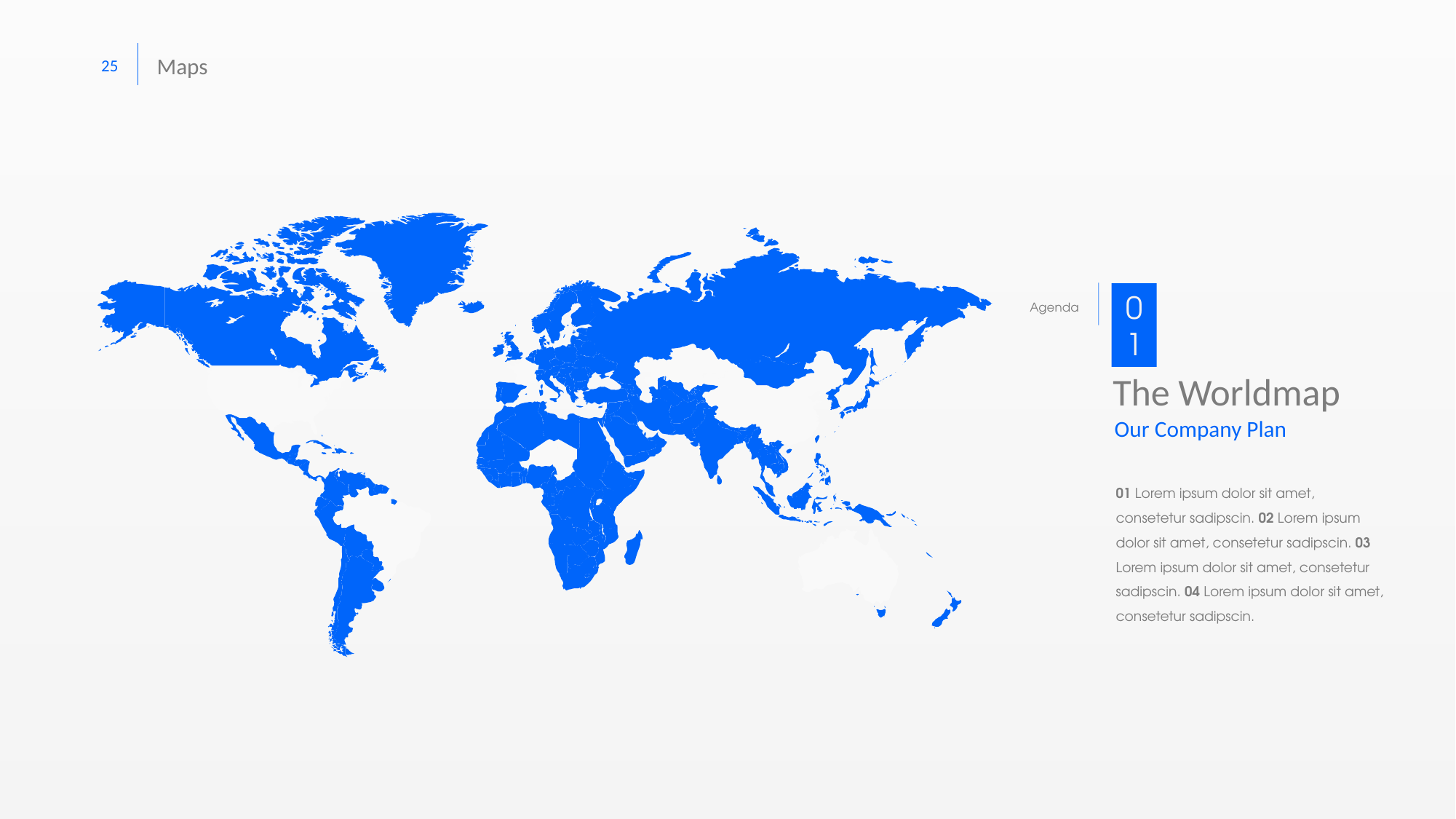

Maps

01
Agenda
The Worldmap
Our Company Plan
01 Lorem ipsum dolor sit amet, consetetur sadipscin. 02 Lorem ipsum dolor sit amet, consetetur sadipscin. 03 Lorem ipsum dolor sit amet, consetetur sadipscin. 04 Lorem ipsum dolor sit amet, consetetur sadipscin.